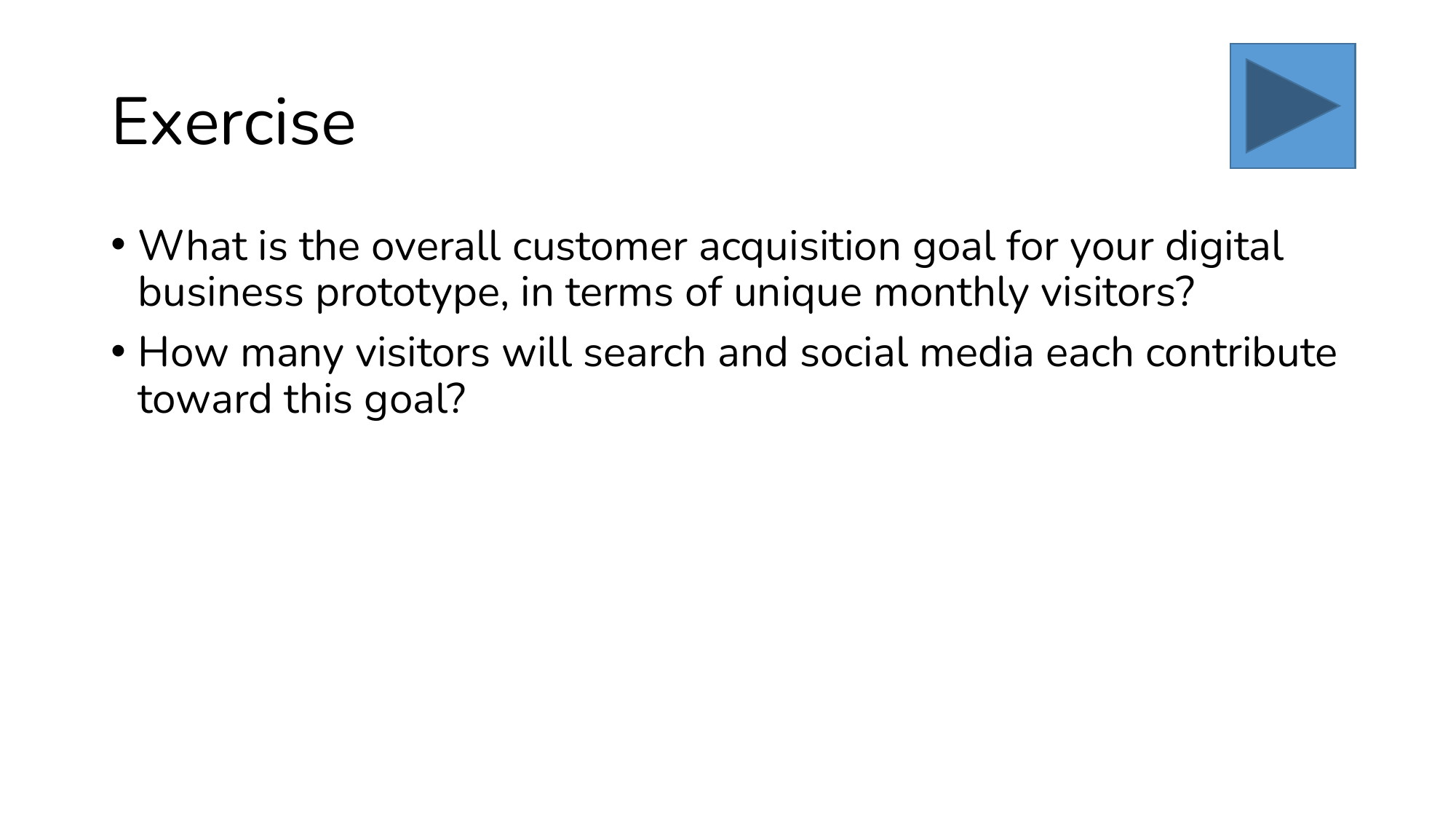

# Exercise

What is the overall customer acquisition goal for your digital business prototype, in terms of unique monthly visitors?
How many visitors will search and social media each contribute toward this goal?